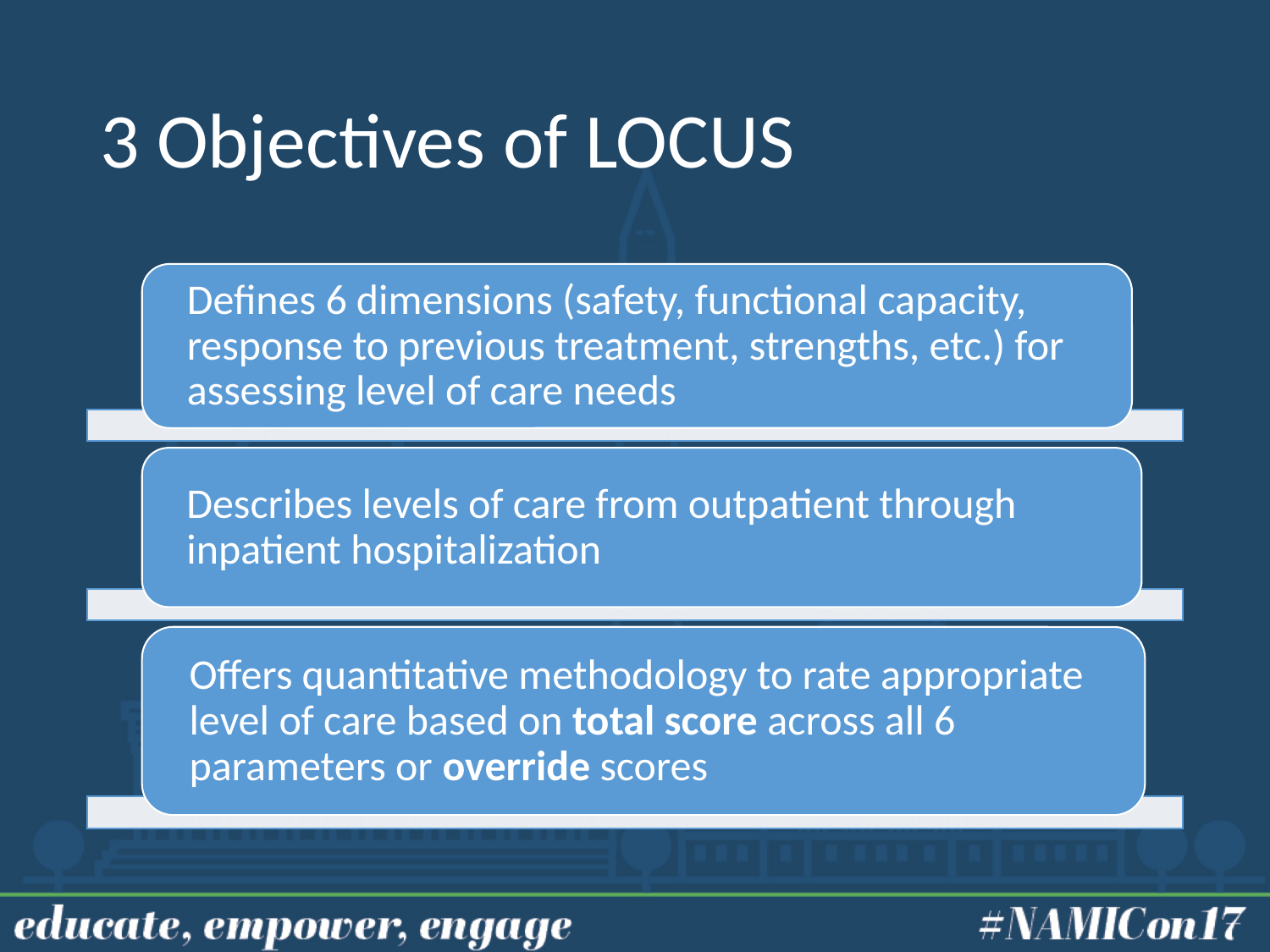

# 3 Objectives of LOCUS
Defines 6 dimensions (safety, functional capacity, response to previous treatment, strengths, etc.) for assessing level of care needs
Describes levels of care from outpatient through inpatient hospitalization
Offers quantitative methodology to rate appropriate level of care based on total score across all 6 parameters or override scores